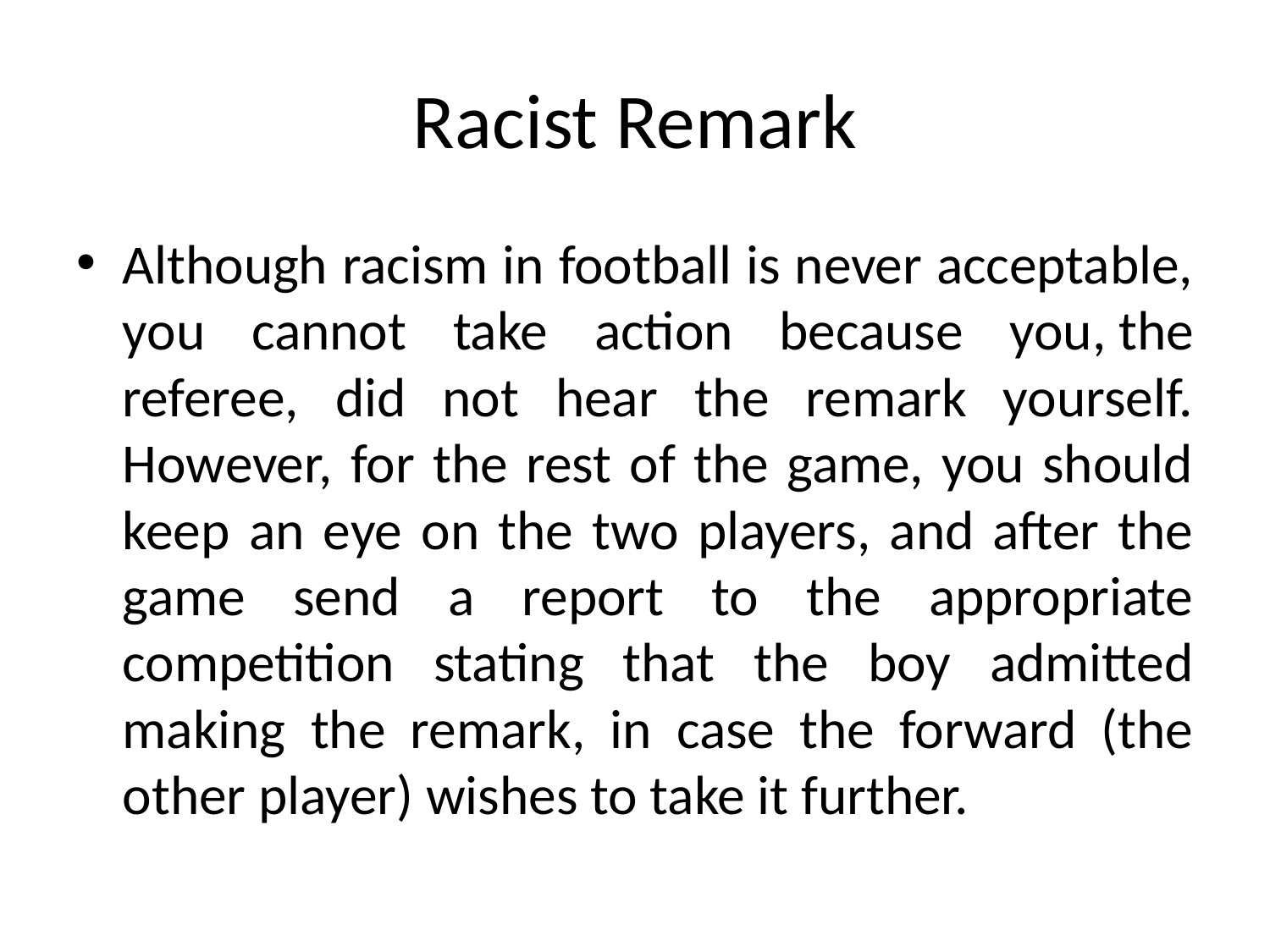

# Racist Remark
Although racism in football is never acceptable, you cannot take action because you, the referee, did not hear the remark yourself. However, for the rest of the game, you should keep an eye on the two players, and after the game send a report to the appropriate competition stating that the boy admitted making the remark, in case the forward (the other player) wishes to take it further.